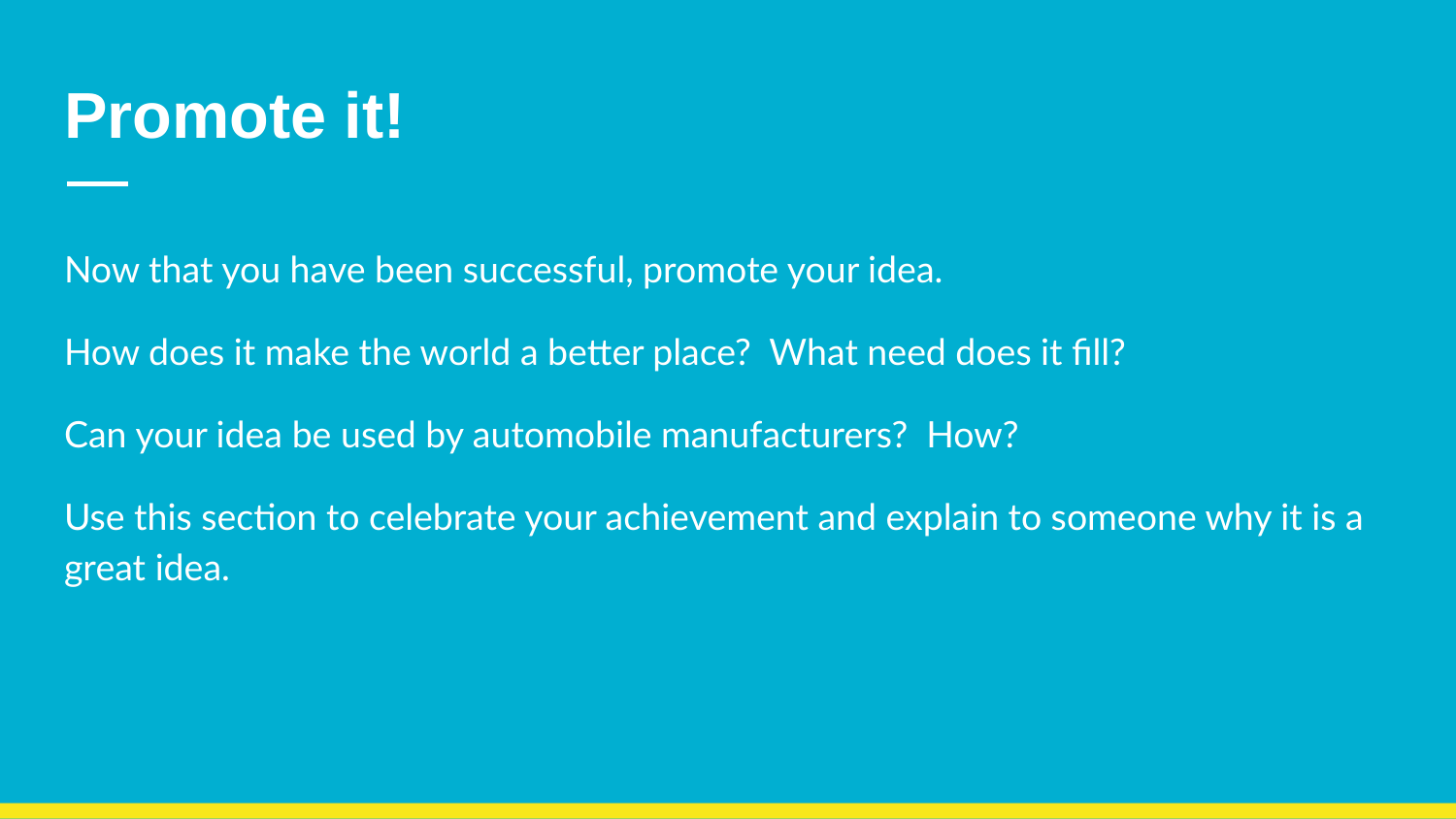

# Promote it!
Now that you have been successful, promote your idea.
How does it make the world a better place?  What need does it fill?
Can your idea be used by automobile manufacturers?  How?
Use this section to celebrate your achievement and explain to someone why it is a great idea.